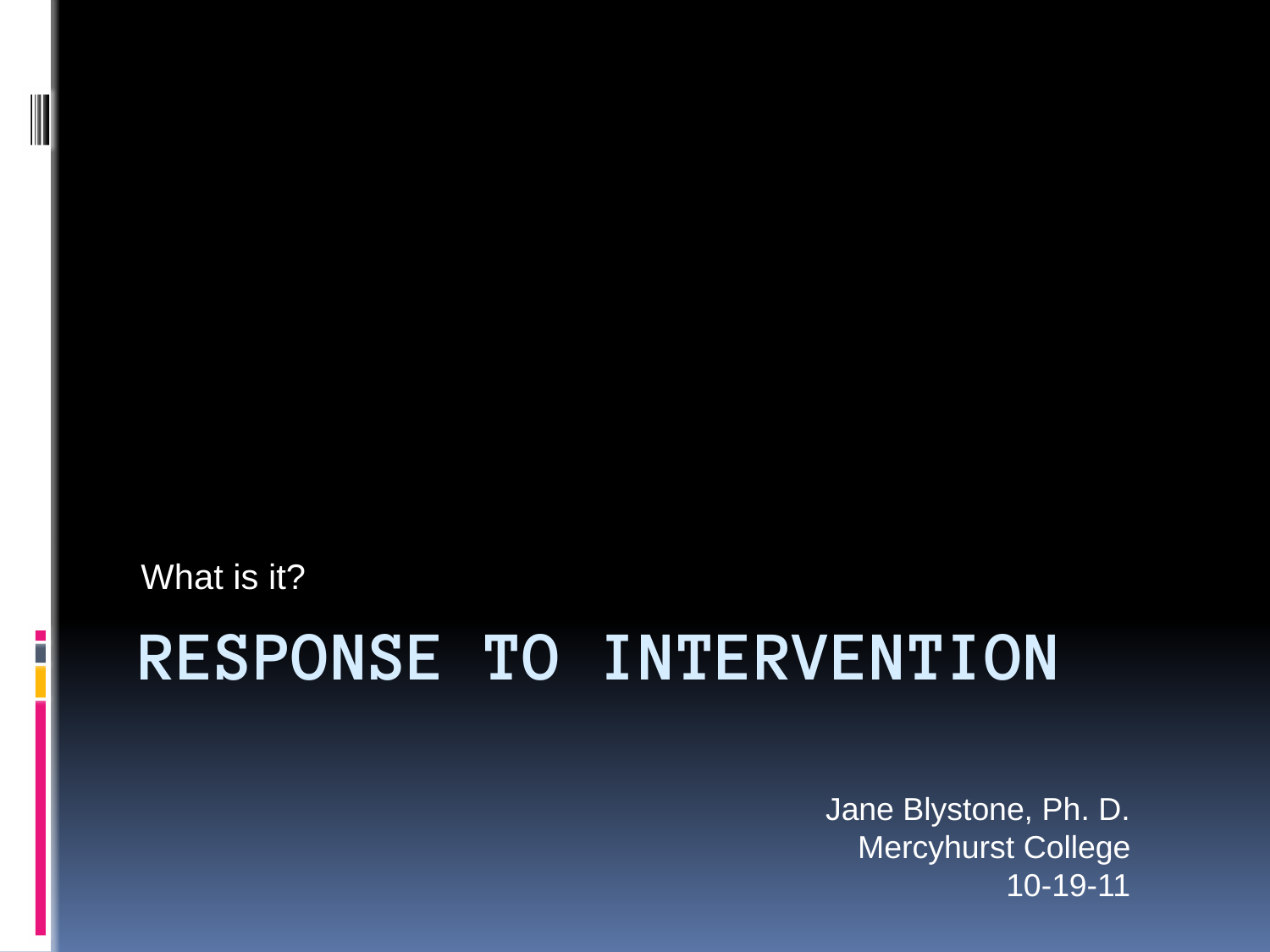

What is it?
# Response to Intervention
Jane Blystone, Ph. D.
Mercyhurst College
10-19-11